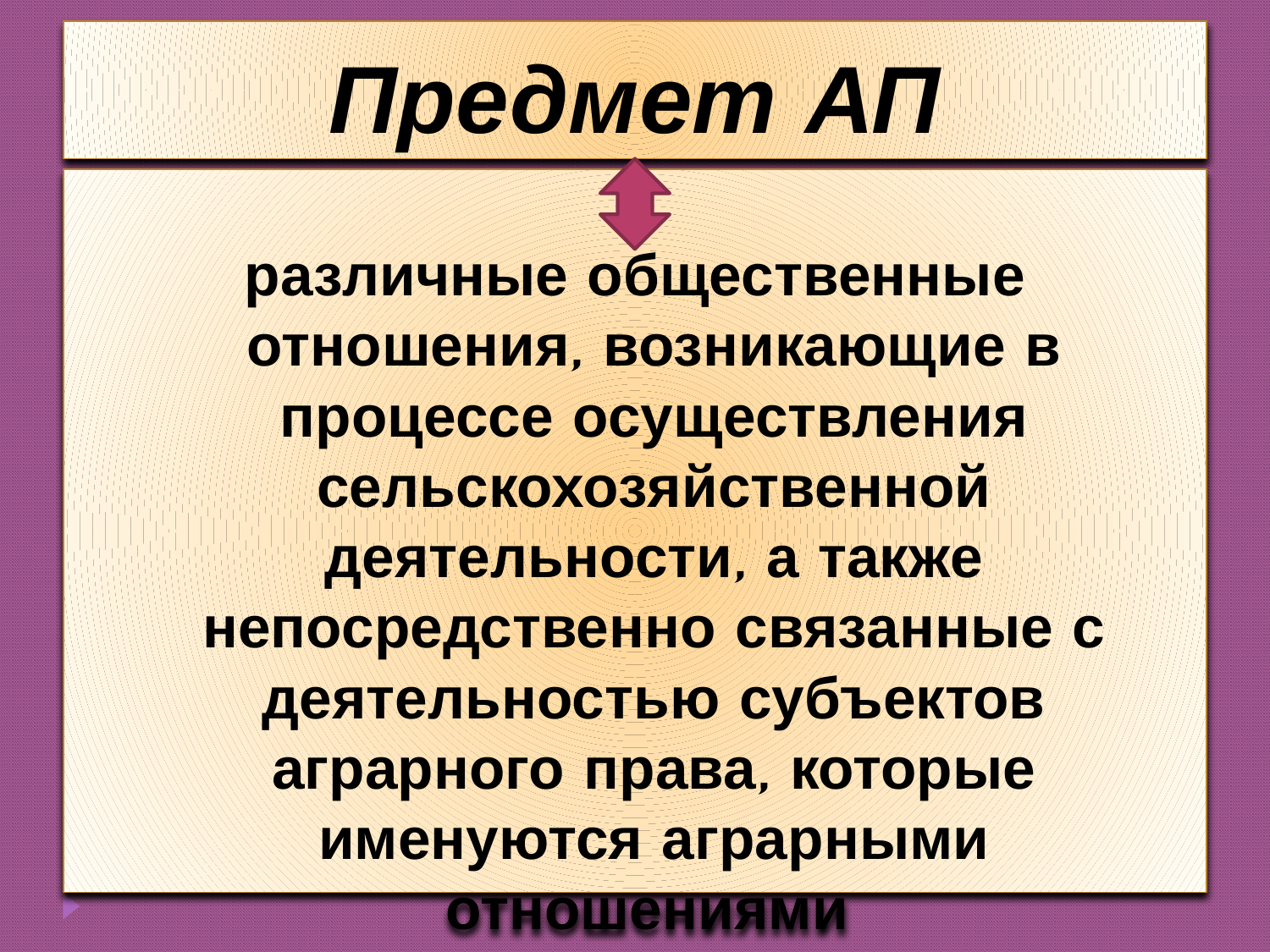

# Предмет АП

различные общественные отношения, возникающие в процессе осуществления сельскохозяйственной деятельности, а также непосредственно связанные с деятельностью субъектов аграрного права, которые именуются аграрными отношениями